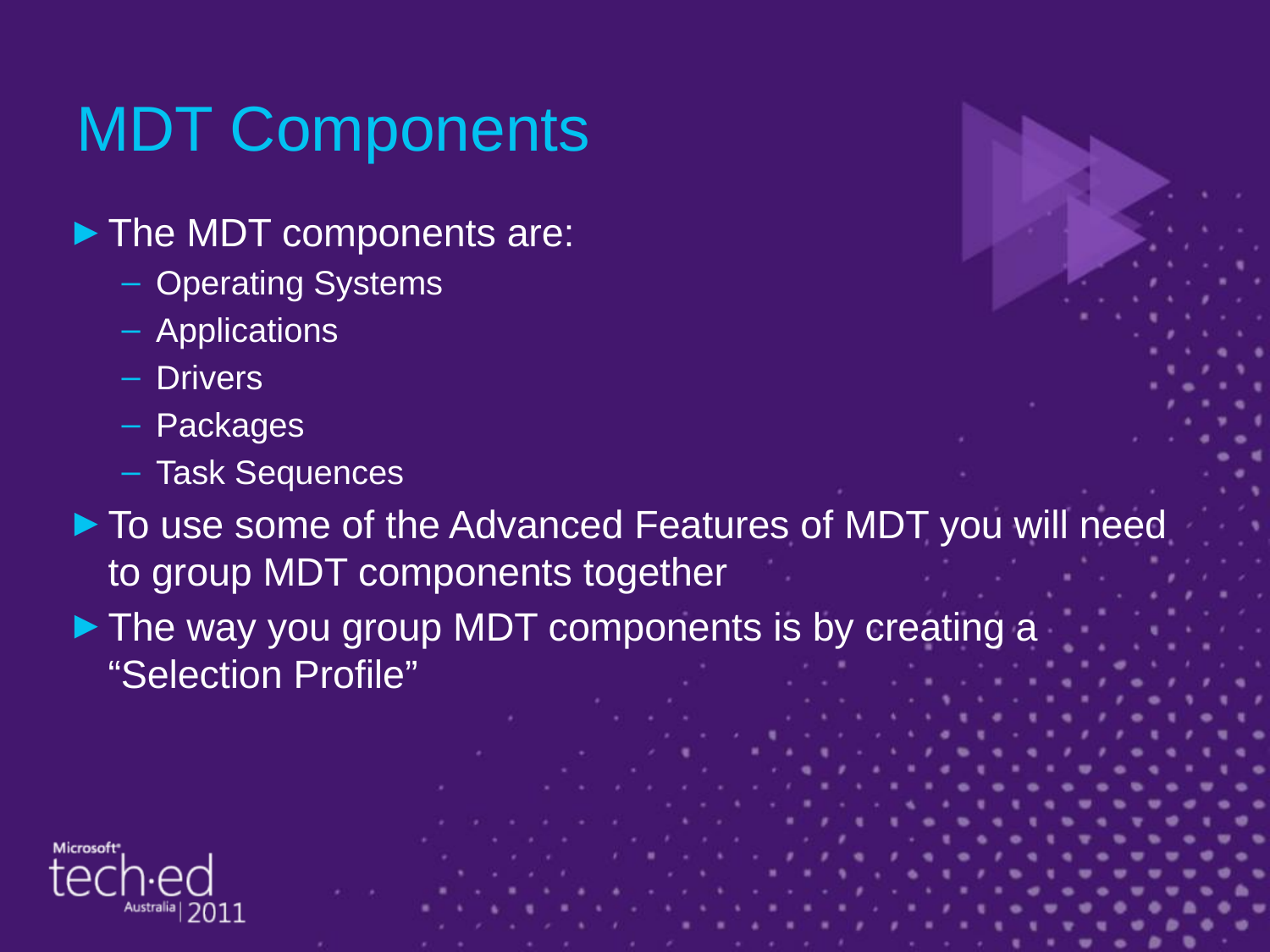

# MDT Components
The MDT components are:
Operating Systems
Applications
Drivers
Packages
Task Sequences
To use some of the Advanced Features of MDT you will need to group MDT components together
The way you group MDT components is by creating a “Selection Profile”